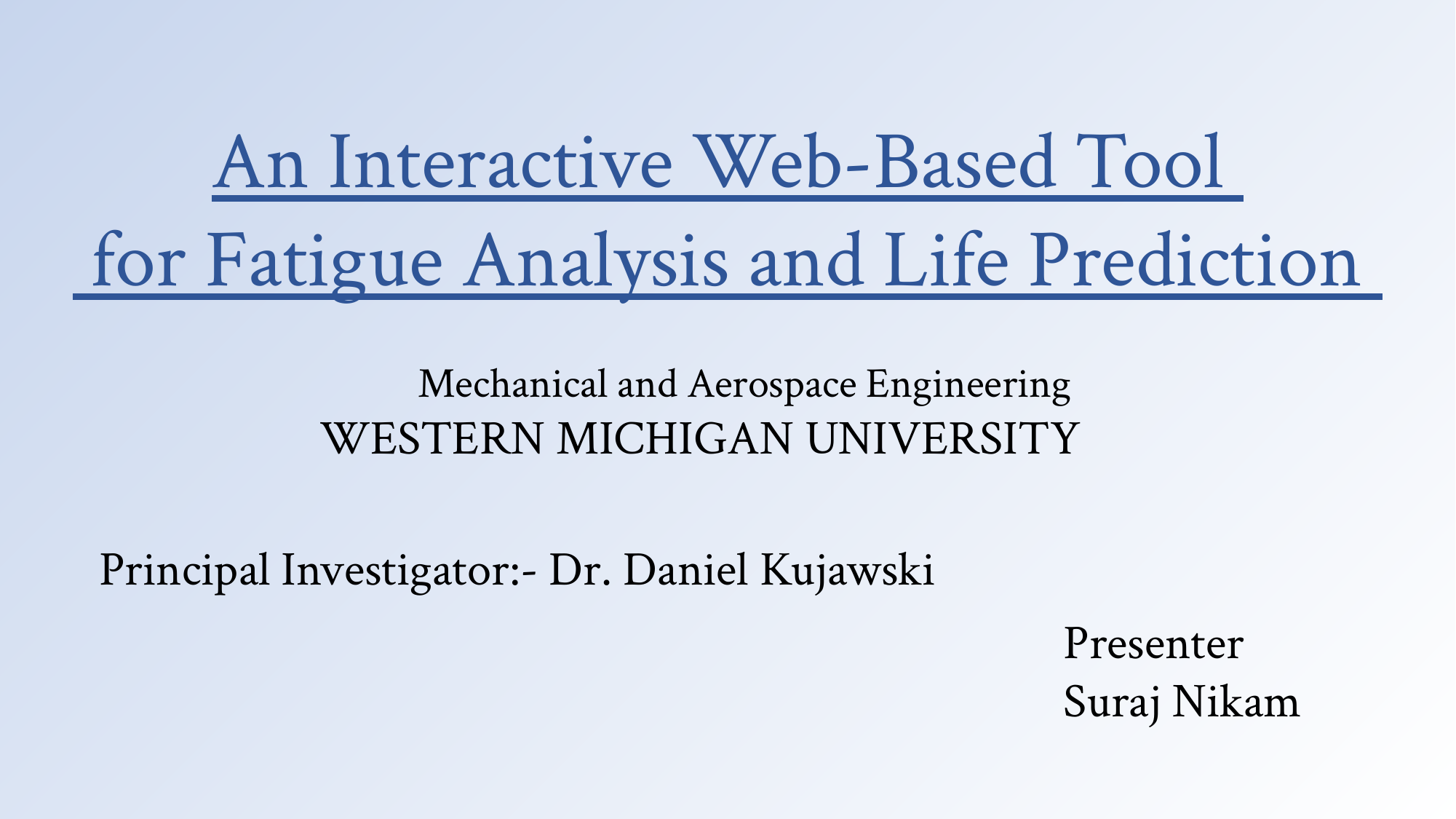

An Interactive Web-Based Tool
 for Fatigue Analysis and Life Prediction
	Mechanical and Aerospace Engineering
 WESTERN MICHIGAN UNIVERSITY
Principal Investigator:- Dr. Daniel Kujawski
Presenter
Suraj Nikam